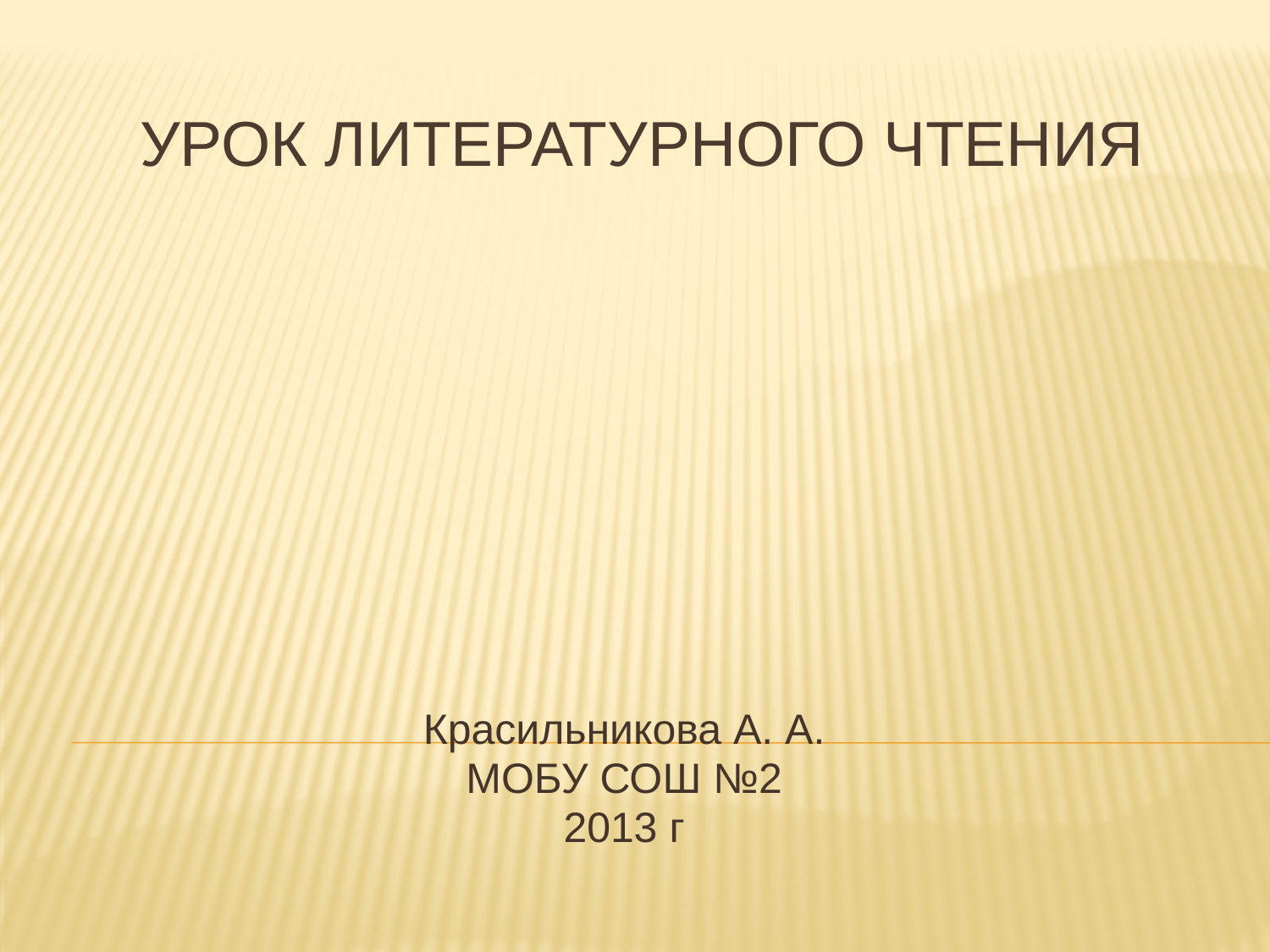

# Урок литературного чтения
Красильникова А. А.
МОБУ СОШ №2
2013 г